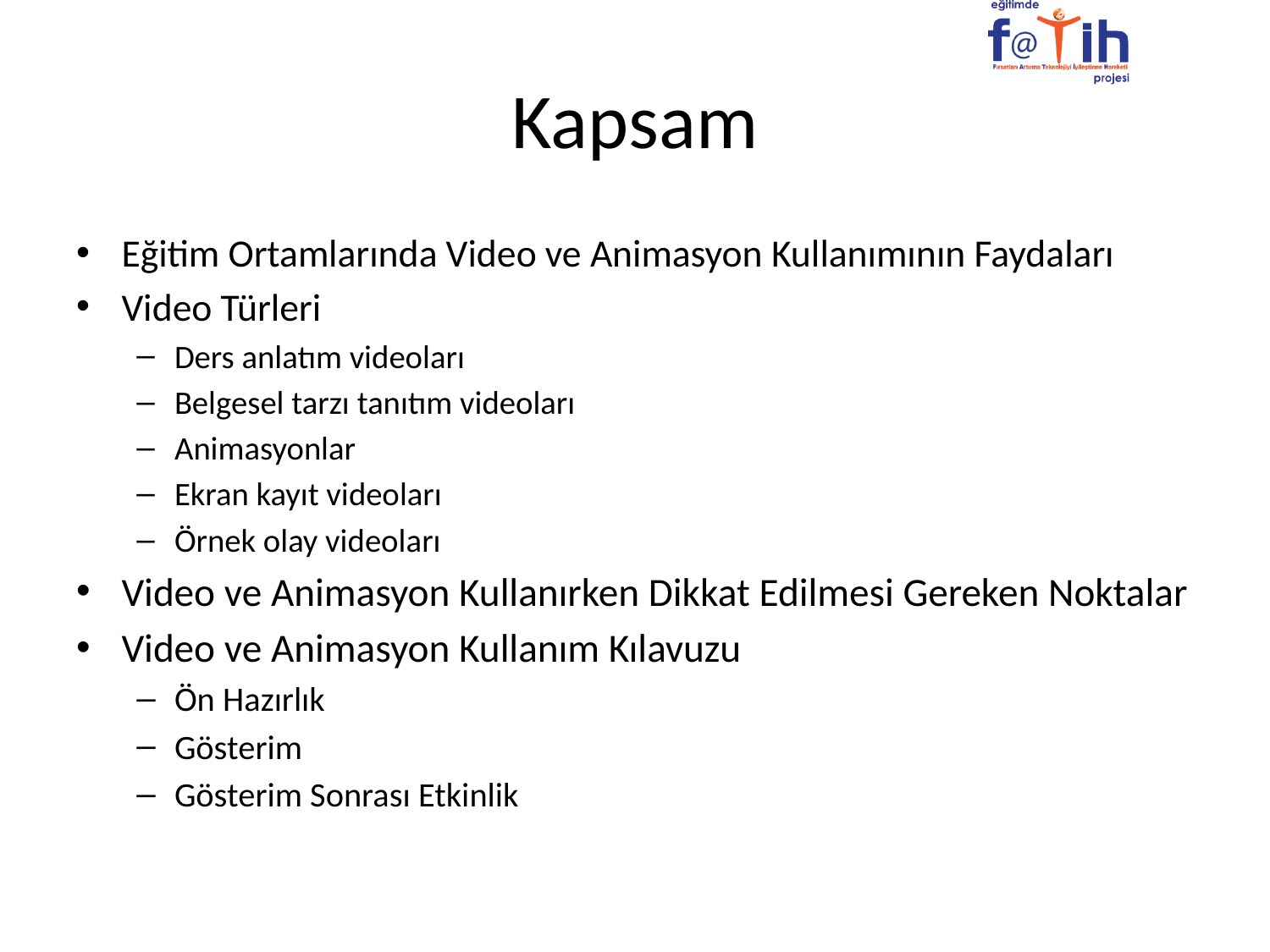

# Kapsam
Eğitim Ortamlarında Video ve Animasyon Kullanımının Faydaları
Video Türleri
Ders anlatım videoları
Belgesel tarzı tanıtım videoları
Animasyonlar
Ekran kayıt videoları
Örnek olay videoları
Video ve Animasyon Kullanırken Dikkat Edilmesi Gereken Noktalar
Video ve Animasyon Kullanım Kılavuzu
Ön Hazırlık
Gösterim
Gösterim Sonrası Etkinlik